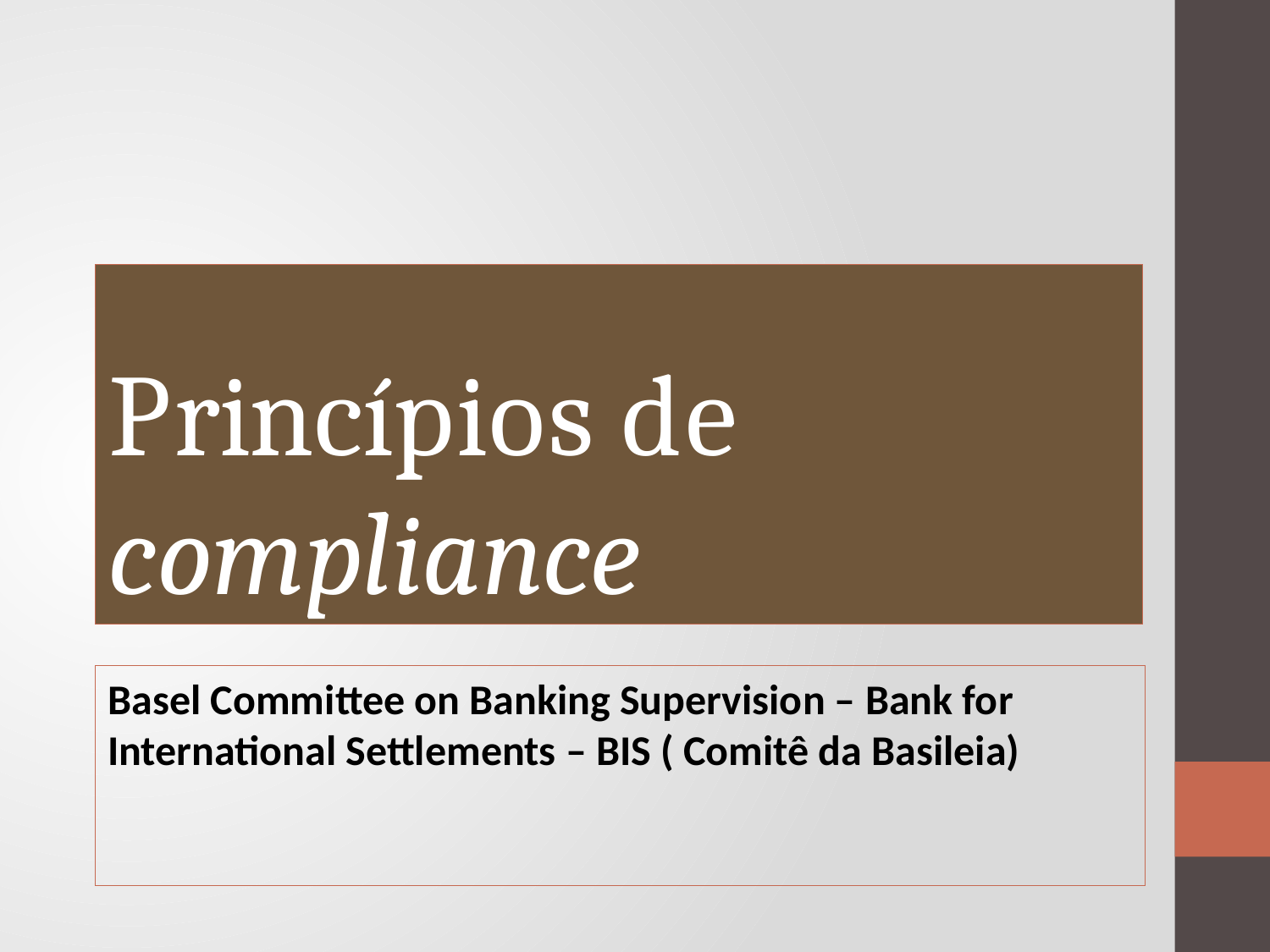

# Princípios de compliance
Basel Committee on Banking Supervision – Bank for International Settlements – BIS ( Comitê da Basileia)